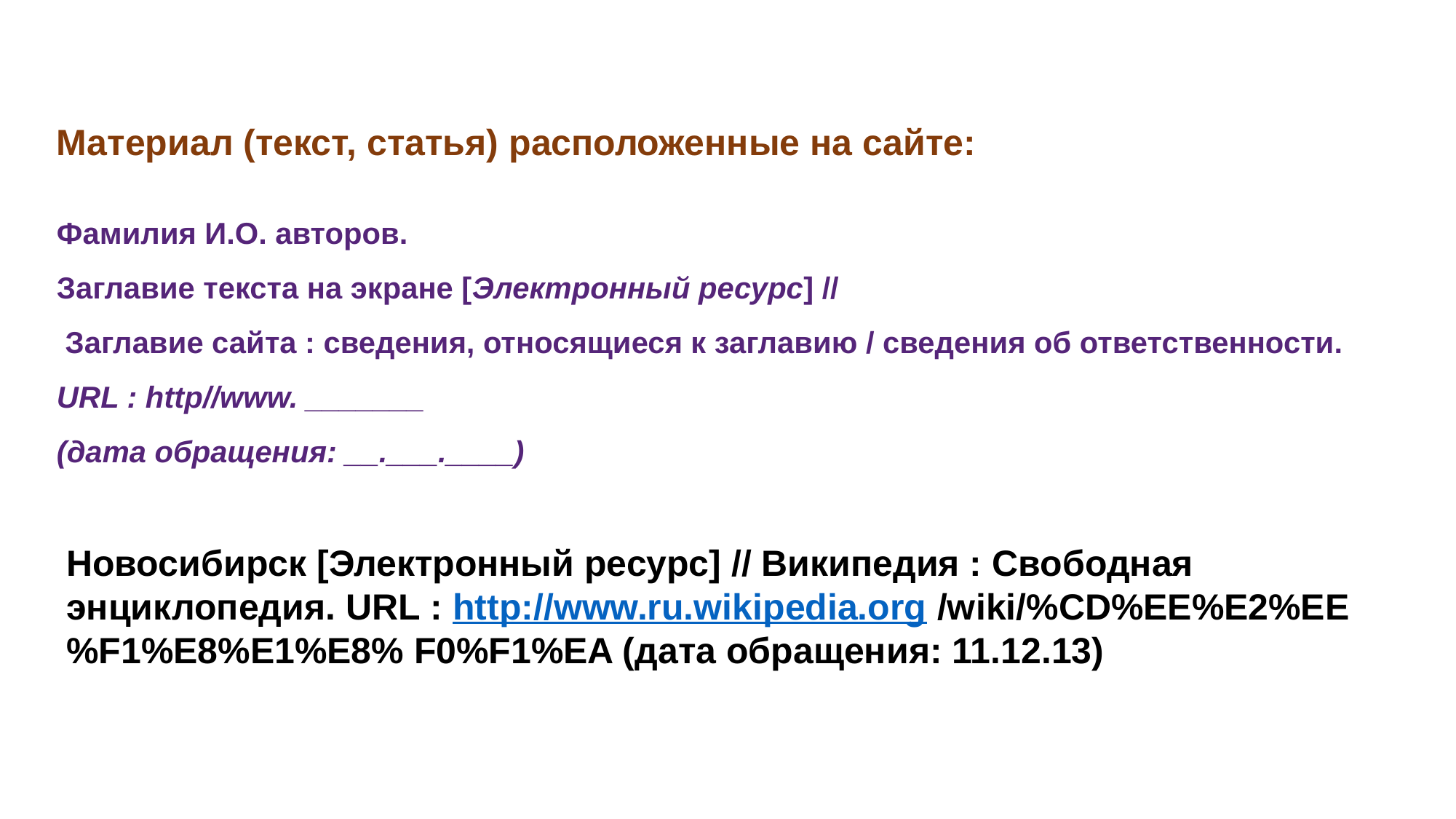

Материал (текст, статья) расположенные на сайте:

Фамилия И.О. авторов.
Заглавие текста на экране [Электронный ресурс] //
 Заглавие сайта : сведения, относящиеся к заглавию / сведения об ответственности.
URL : http//www. _______
(дата обращения: __.___.____)

Новосибирск [Электронный ресурс] // Википедия : Свободная энциклопедия. URL : http://www.ru.wikipedia.org /wiki/%CD%EE%E2%EE%F1%E8%E1%E8% F0%F1%EA (дата обращения: 11.12.13)